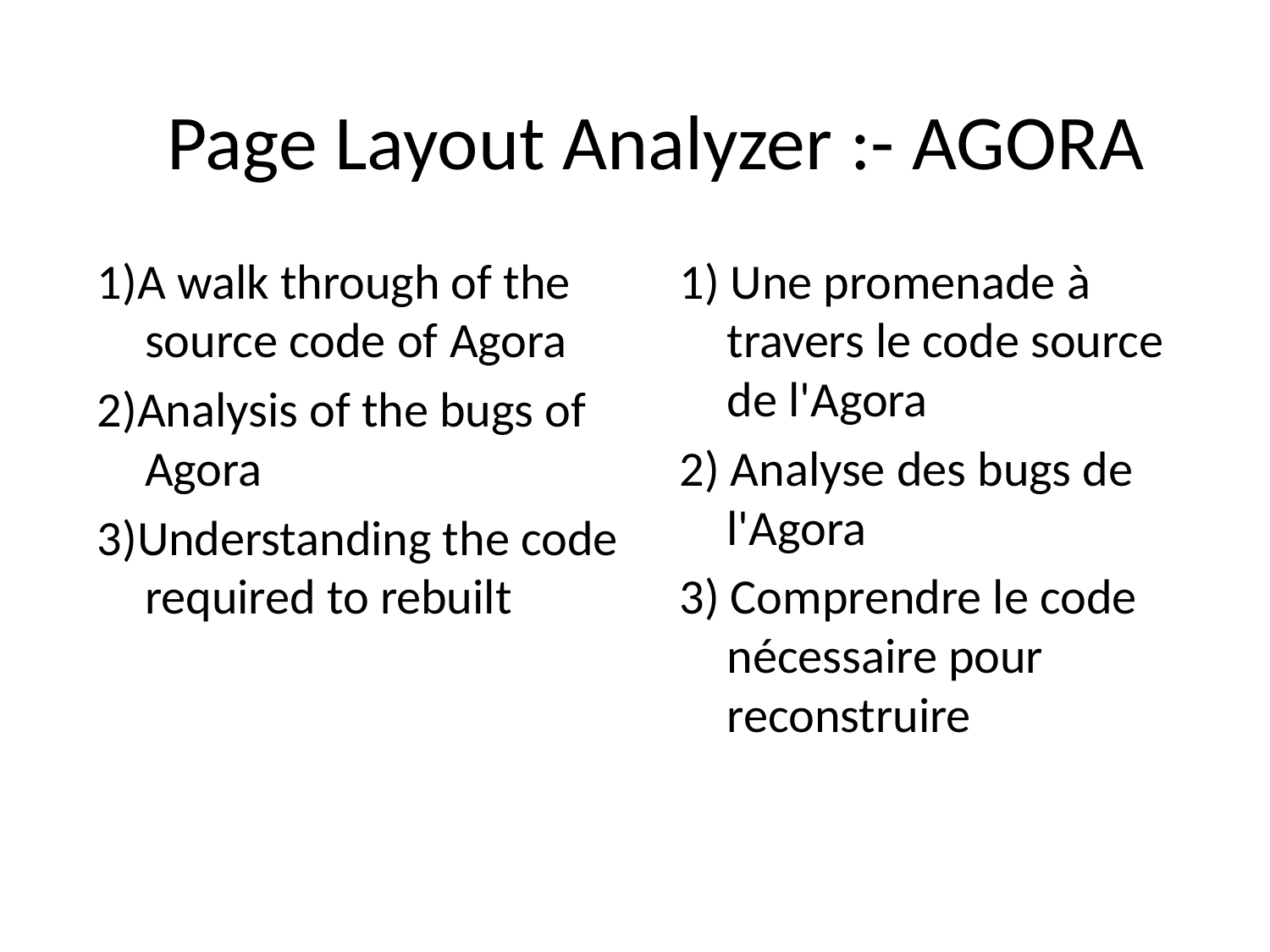

#
Page Layout Analyzer :- AGORA

1)A walk through of the source code of Agora
2)Analysis of the bugs of Agora
3)Understanding the code required to rebuilt
1) Une promenade à travers le code source de l'Agora
2) Analyse des bugs de l'Agora
3) Comprendre le code nécessaire pour reconstruire